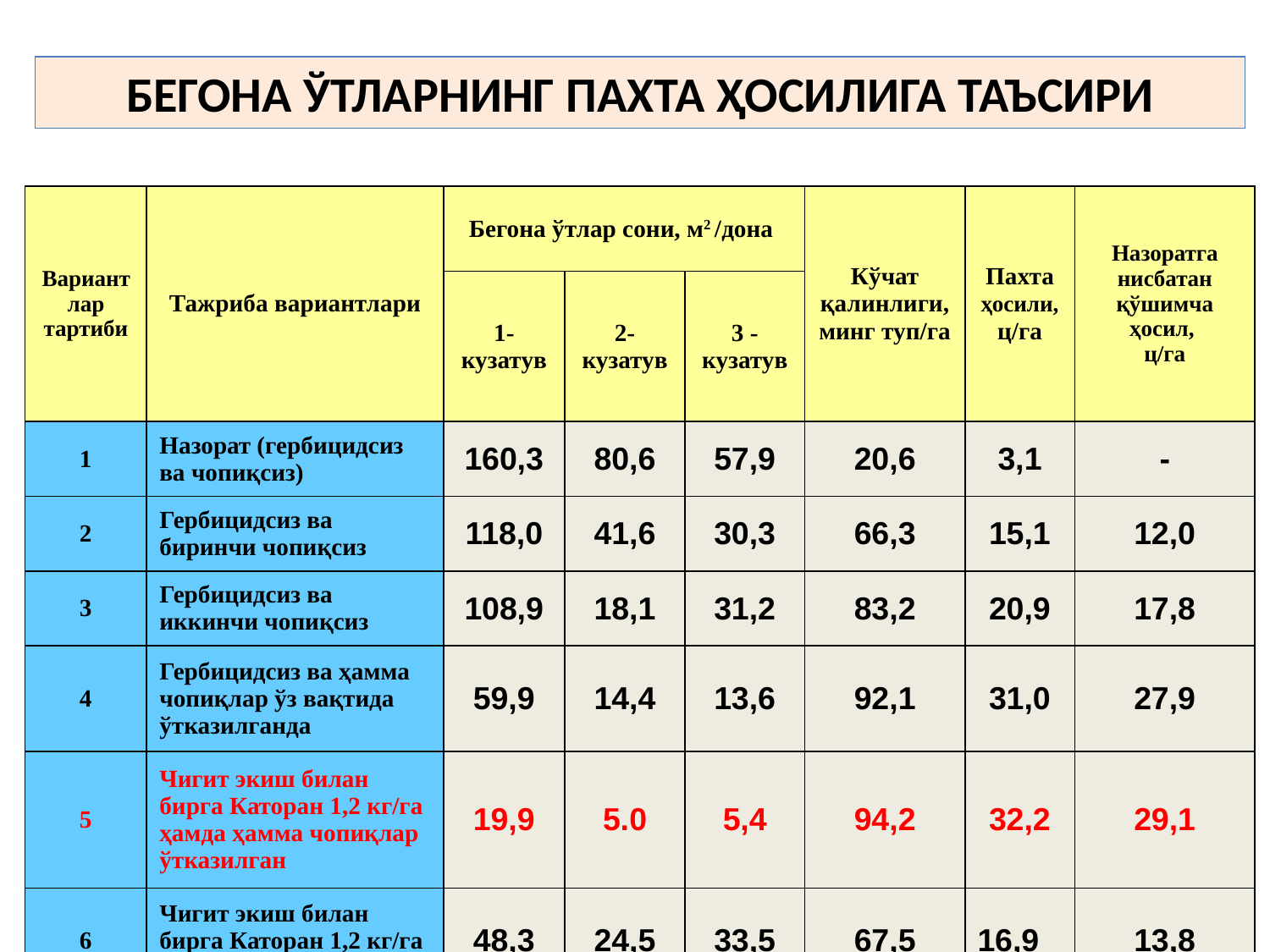

БЕГОНА ЎТЛАРНИНГ ПАХТА ҲОСИЛИГА ТАЪСИРИ
| Вариантлар тартиби | Тажриба вариантлари | Бегона ўтлар сони, м2 /дона |  |  | Кўчат қалинлиги, минг туп/га | Пахта ҳосили, ц/га | Назоратга нисбатан қўшимча ҳосил, ц/га |
| --- | --- | --- | --- | --- | --- | --- | --- |
|  |  | 1-кузатув | 2-кузатув | 3 - кузатув |  |  |  |
| 1 | Назорат (гербицидсиз ва чопиқсиз) | 160,3 | 80,6 | 57,9 | 20,6 | 3,1 | - |
| 2 | Гербицидсиз ва биринчи чопиқсиз | 118,0 | 41,6 | 30,3 | 66,3 | 15,1 | 12,0 |
| 3 | Гербицидсиз ва иккинчи чопиқсиз | 108,9 | 18,1 | 31,2 | 83,2 | 20,9 | 17,8 |
| 4 | Гербицидсиз ва ҳамма чопиқлар ўз вақтида ўтказилганда | 59,9 | 14,4 | 13,6 | 92,1 | 31,0 | 27,9 |
| 5 | Чигит экиш билан бирга Каторан 1,2 кг/га ҳамда ҳамма чопиқлар ўтказилган | 19,9 | 5.0 | 5,4 | 94,2 | 32,2 | 29,1 |
| 6 | Чигит экиш билан бирга Каторан 1,2 кг/га ва чопиқ қилинмаган | 48,3 | 24,5 | 33,5 | 67,5 | 16,9 | 13,8 |